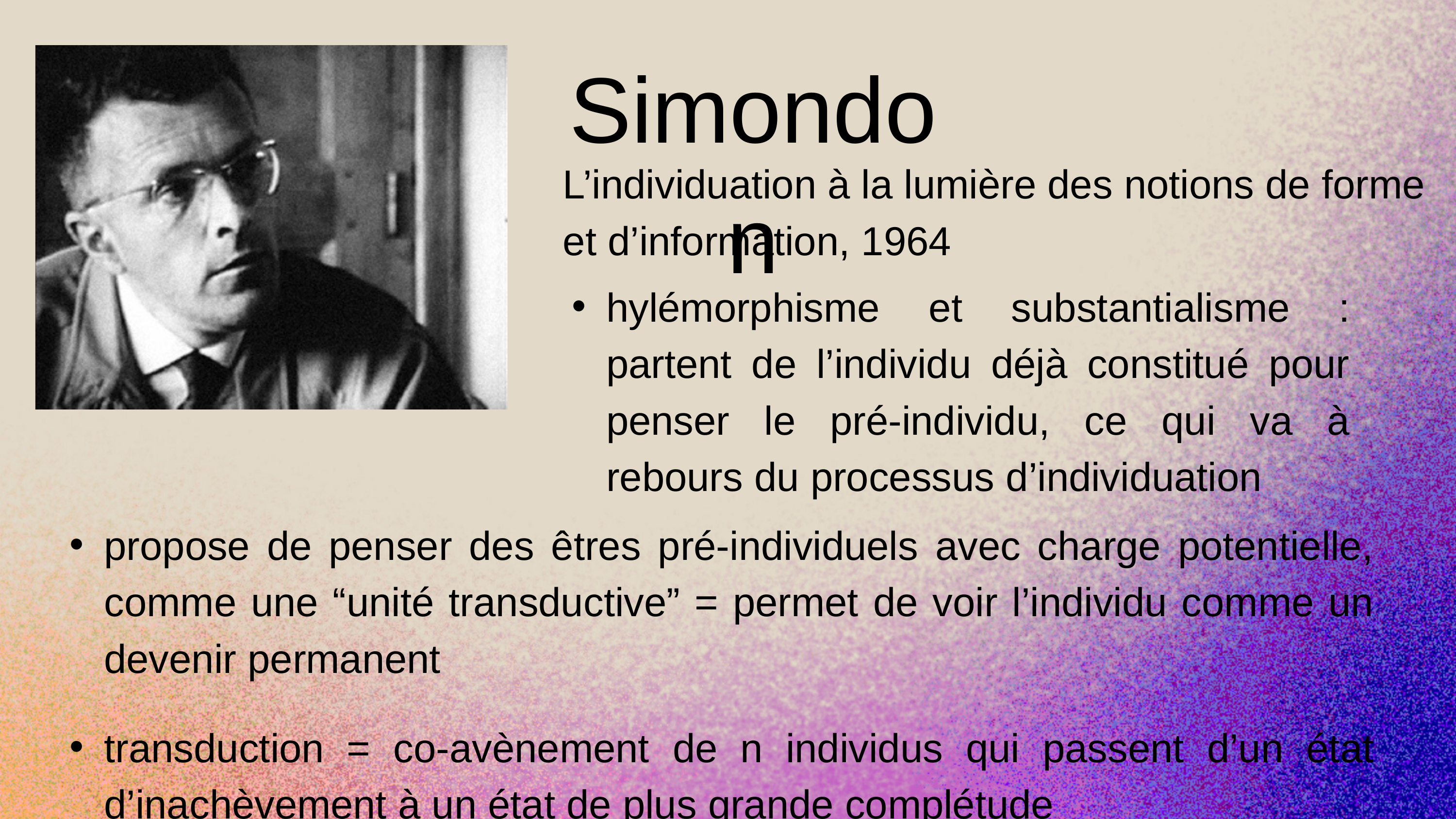

Simondon

L’individuation à la lumière des notions de forme et d’information, 1964
hylémorphisme et substantialisme : partent de l’individu déjà constitué pour penser le pré-individu, ce qui va à rebours du processus d’individuation

propose de penser des êtres pré-individuels avec charge potentielle, comme une “unité transductive” = permet de voir l’individu comme un devenir permanent

transduction = co-avènement de n individus qui passent d’un état d’inachèvement à un état de plus grande complétude